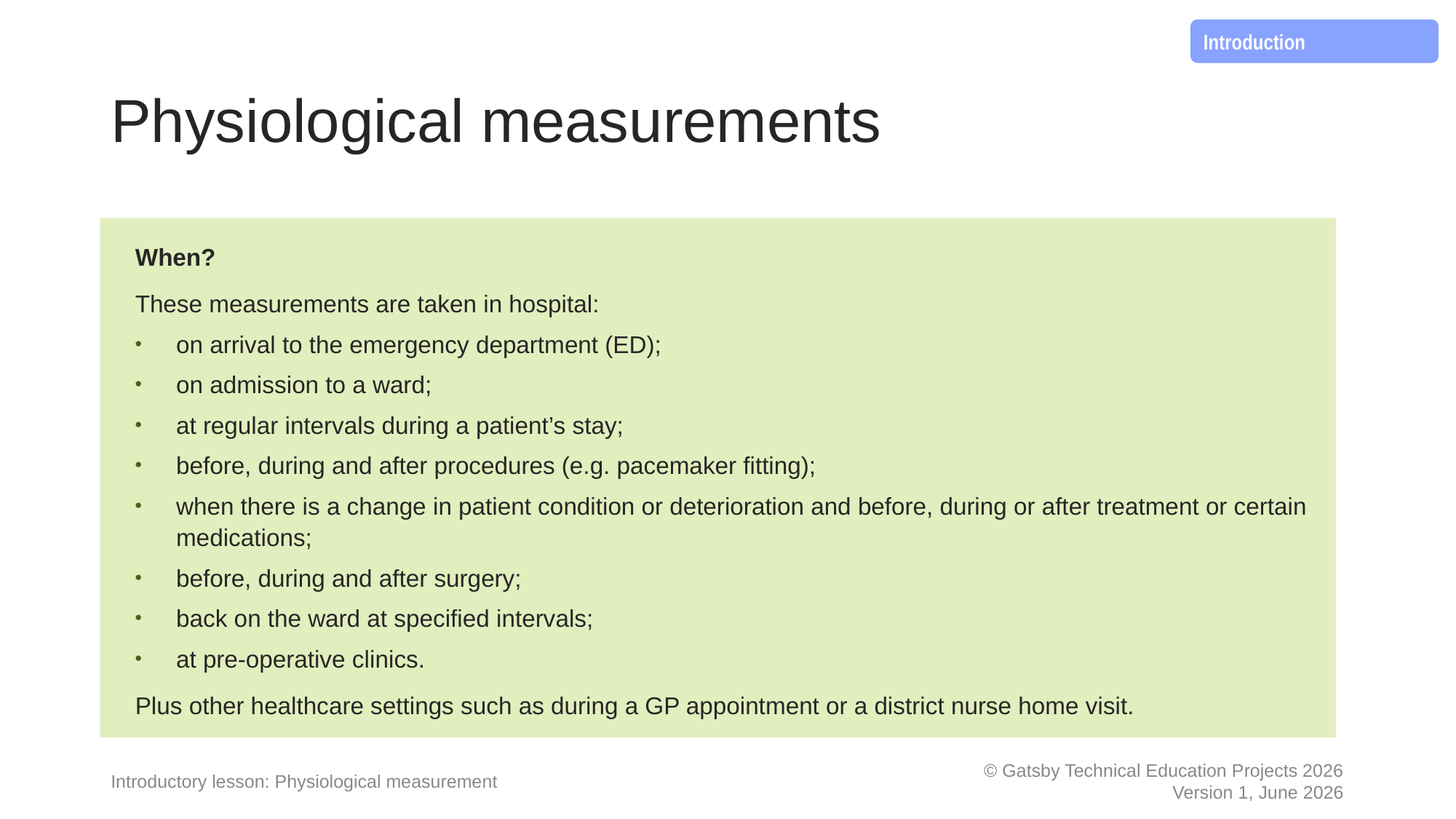

Introduction
# Physiological measurements
When?
These measurements are taken in hospital:
on arrival to the emergency department (ED);
on admission to a ward;
at regular intervals during a patient’s stay;
before, during and after procedures (e.g. pacemaker fitting);
when there is a change in patient condition or deterioration and before, during or after treatment or certain medications;
before, during and after surgery;
back on the ward at specified intervals;
at pre-operative clinics.
Plus other healthcare settings such as during a GP appointment or a district nurse home visit.